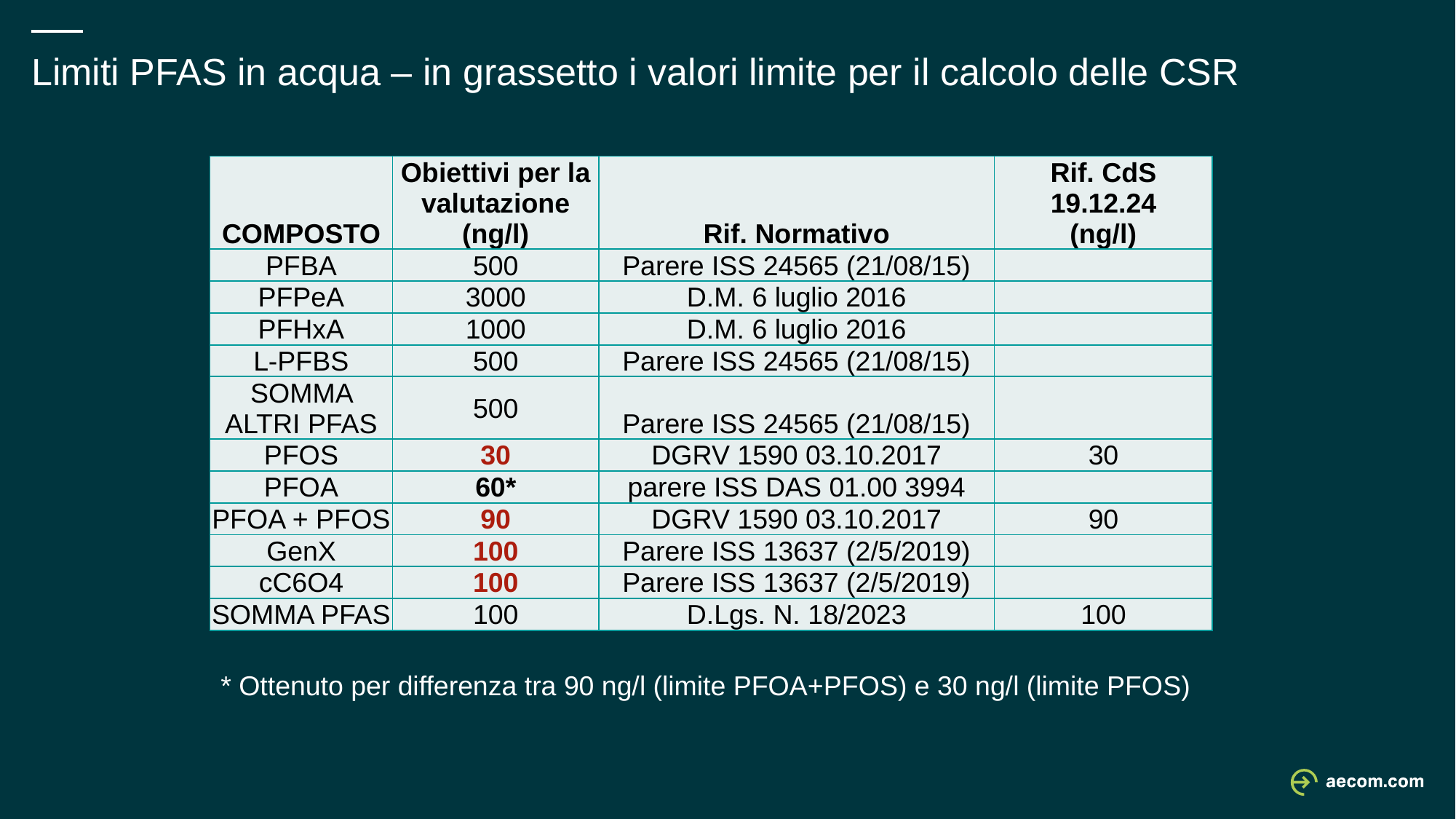

Limiti PFAS in acqua – in grassetto i valori limite per il calcolo delle CSR
| COMPOSTO | Obiettivi per la valutazione (ng/l) | Rif. Normativo | Rif. CdS 19.12.24 (ng/l) |
| --- | --- | --- | --- |
| PFBA | 500 | Parere ISS 24565 (21/08/15) |  |
| PFPeA | 3000 | D.M. 6 luglio 2016 |  |
| PFHxA | 1000 | D.M. 6 luglio 2016 |  |
| L-PFBS | 500 | Parere ISS 24565 (21/08/15) |  |
| SOMMA ALTRI PFAS | 500 | Parere ISS 24565 (21/08/15) |  |
| PFOS | 30 | DGRV 1590 03.10.2017 | 30 |
| PFOA | 60\* | parere ISS DAS 01.00 3994 |  |
| PFOA + PFOS | 90 | DGRV 1590 03.10.2017 | 90 |
| GenX | 100 | Parere ISS 13637 (2/5/2019) |  |
| cC6O4 | 100 | Parere ISS 13637 (2/5/2019) |  |
| SOMMA PFAS | 100 | D.Lgs. N. 18/2023 | 100 |
* Ottenuto per differenza tra 90 ng/l (limite PFOA+PFOS) e 30 ng/l (limite PFOS)